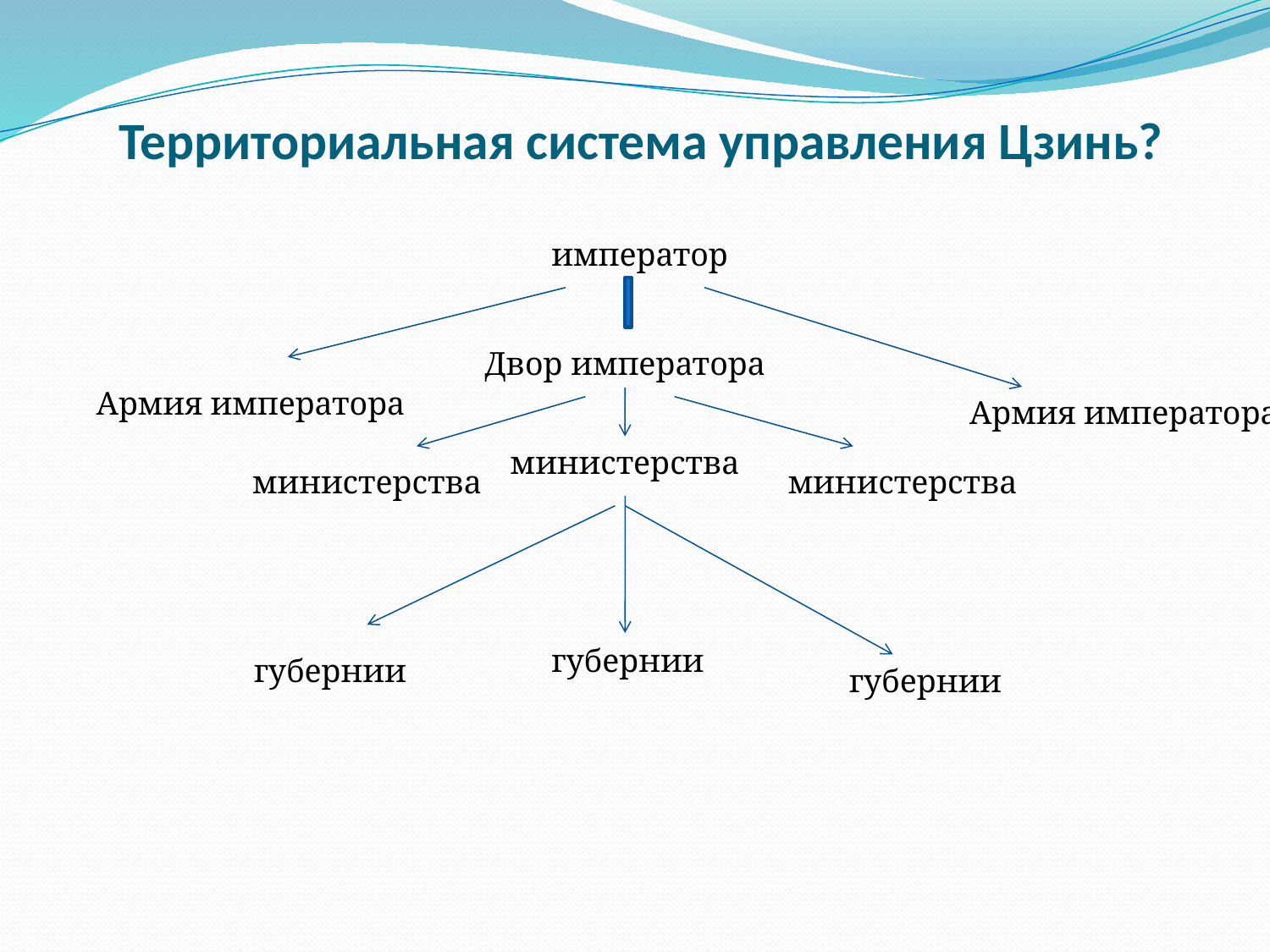

# Территориальная система управления Цзинь?
император

Двор императора
Армия императора
Армия императора
министерства
министерства
министерства
губернии
губернии
губернии